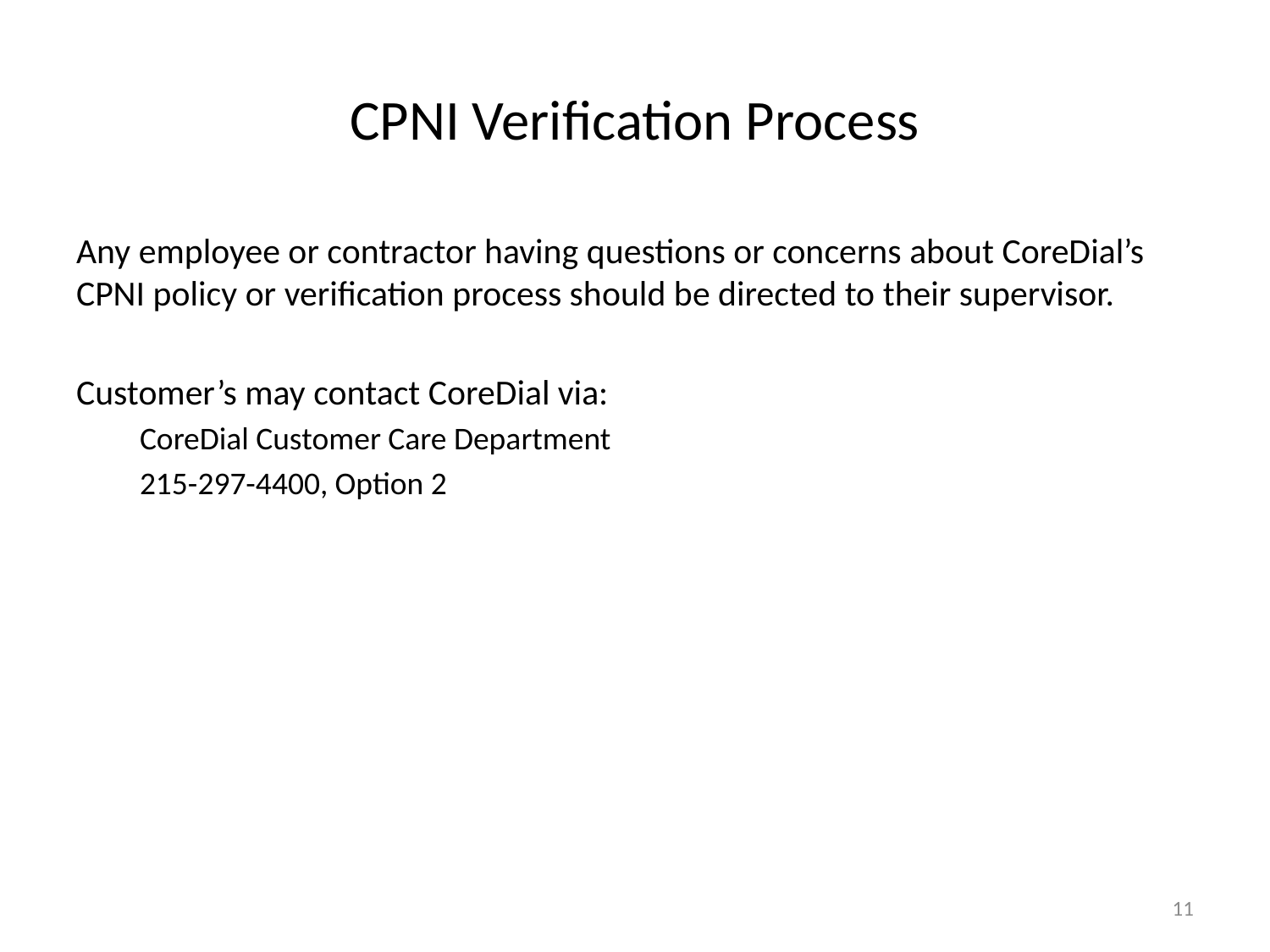

# CPNI Verification Process
Any employee or contractor having questions or concerns about CoreDial’s CPNI policy or verification process should be directed to their supervisor.

Customer’s may contact CoreDial via:
CoreDial Customer Care Department
215-297-4400, Option 2
11